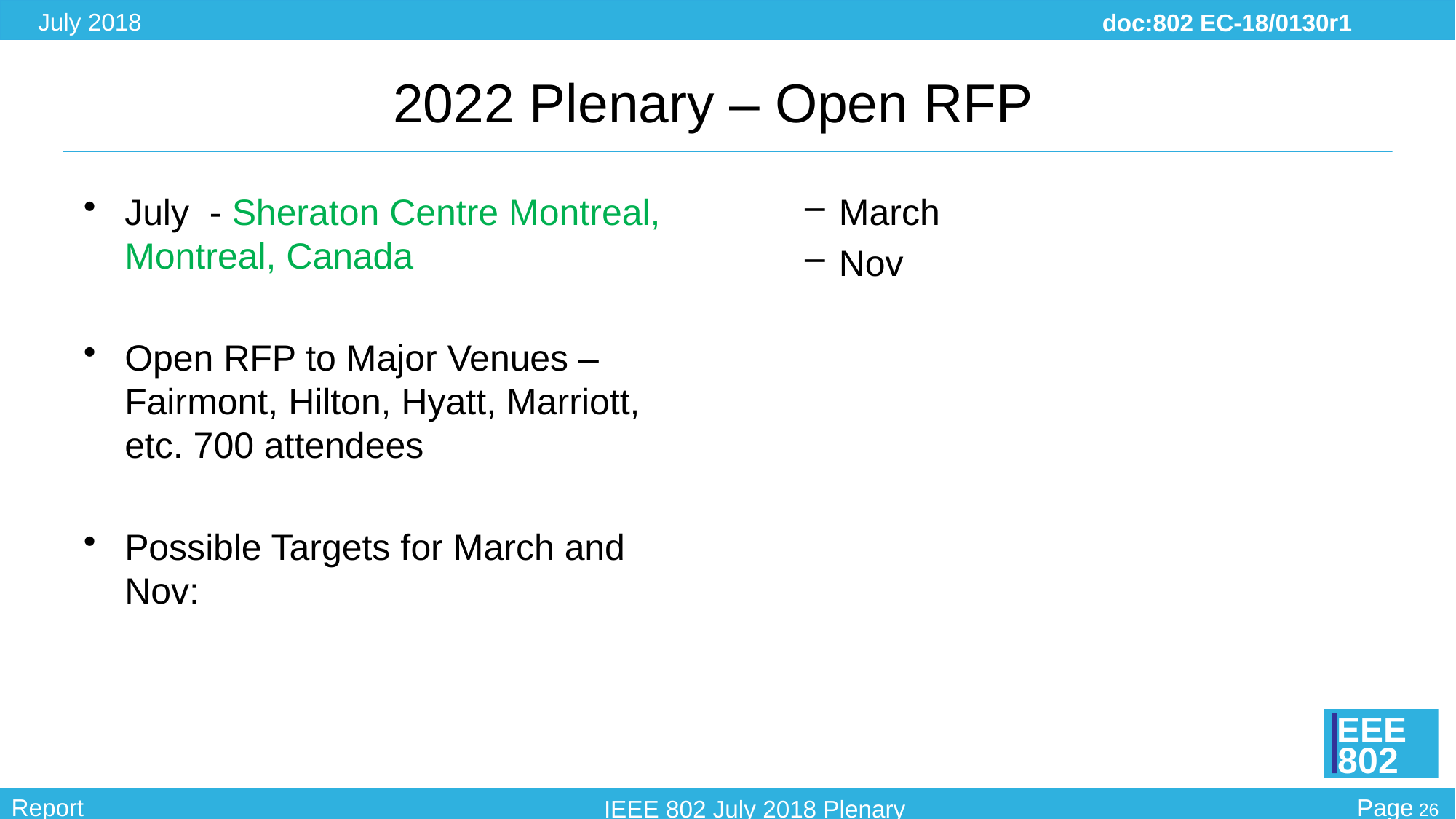

# 2022 Plenary – Open RFP
July  - Sheraton Centre Montreal, Montreal, Canada

Open RFP to Major Venues – Fairmont, Hilton, Hyatt, Marriott, etc. 700 attendees

Possible Targets for March and Nov:
March
Nov